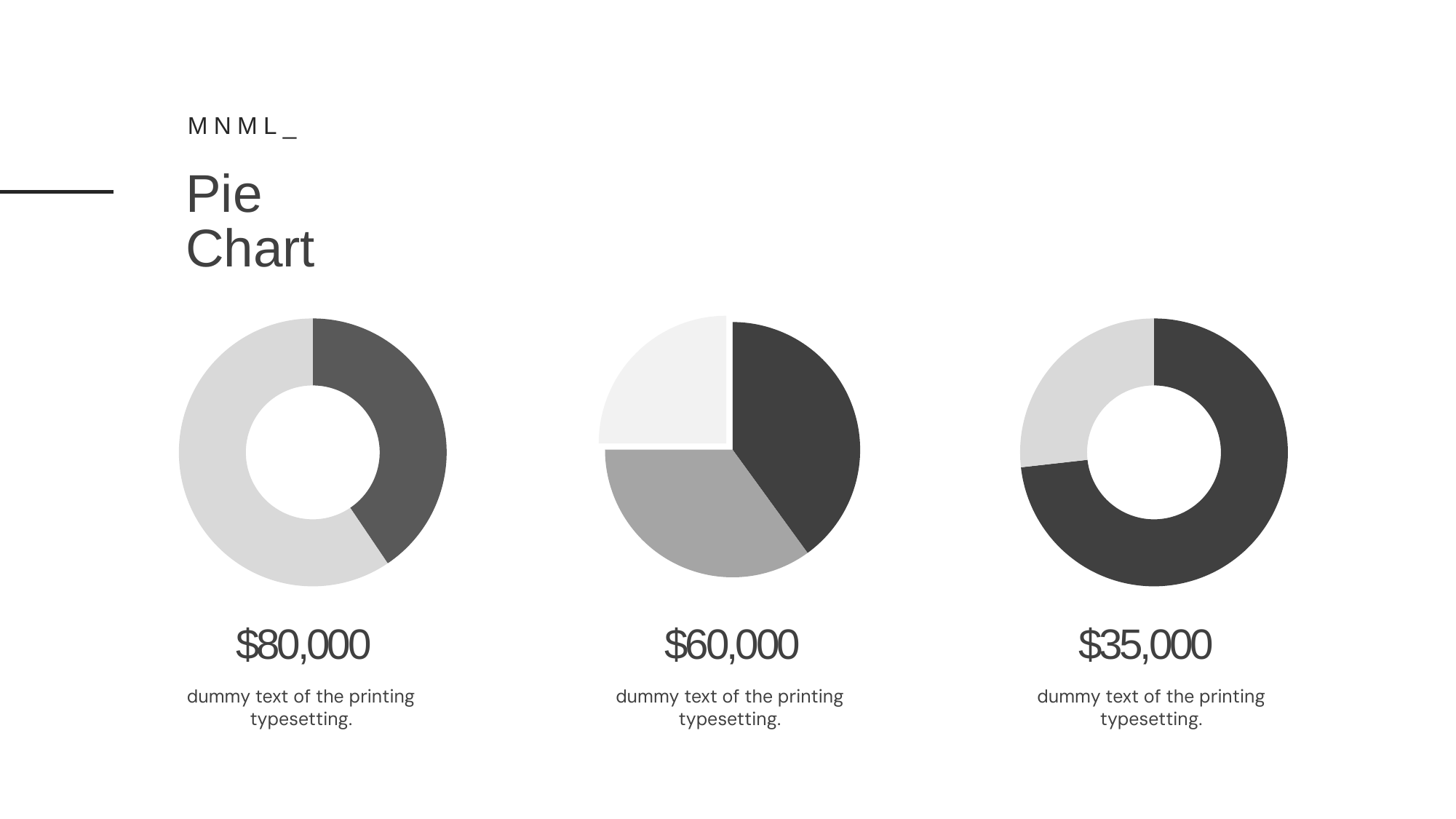

Mnml_
Pie
Chart

### Chart

| Category | Sales |
|---|---|
| 1st Qtr | 8.0 |
| 2nd Qtr | 7.0 |
| 3rd Qtr | 5.0 |

### Chart

| Category | Продажи |
|---|---|
|  | None |
| Item Two | 3.0 |
| Iteam Three | 4.4 |

### Chart

| Category | Продажи |
|---|---|
| Item One | 8.2 |
| Item Two | 3.0 |
$80,000
$60,000
$35,000
dummy text of the printing
typesetting.
dummy text of the printing
typesetting.
dummy text of the printing
typesetting.